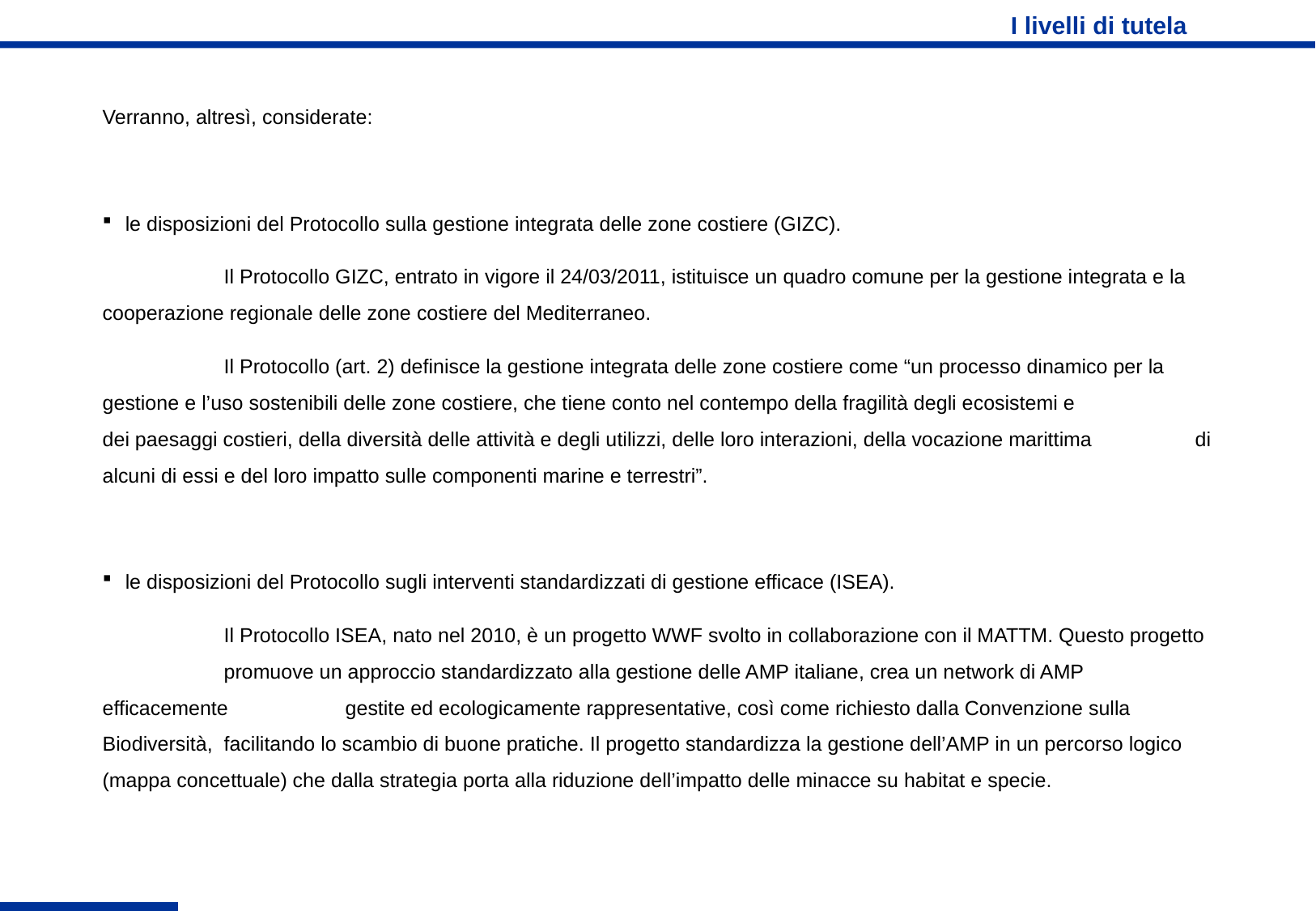

# I livelli di tutela
Verranno, altresì, considerate:

le disposizioni del Protocollo sulla gestione integrata delle zone costiere (GIZC).
	Il Protocollo GIZC, entrato in vigore il 24/03/2011, istituisce un quadro comune per la gestione integrata e la 	cooperazione regionale delle zone costiere del Mediterraneo.
	Il Protocollo (art. 2) definisce la gestione integrata delle zone costiere come “un processo dinamico per la 	gestione e l’uso sostenibili delle zone costiere, che tiene conto nel contempo della fragilità degli ecosistemi e 	dei paesaggi costieri, della diversità delle attività e degli utilizzi, delle loro interazioni, della vocazione marittima 	di alcuni di essi e del loro impatto sulle componenti marine e terrestri”.

le disposizioni del Protocollo sugli interventi standardizzati di gestione efficace (ISEA).
	Il Protocollo ISEA, nato nel 2010, è un progetto WWF svolto in collaborazione con il MATTM. Questo progetto 	promuove un approccio standardizzato alla gestione delle AMP italiane, crea un network di AMP efficacemente 	gestite ed ecologicamente rappresentative, così come richiesto dalla Convenzione sulla Biodiversità, 	facilitando lo scambio di buone pratiche. Il progetto standardizza la gestione dell’AMP in un percorso logico 	(mappa concettuale) che dalla strategia porta alla riduzione dell’impatto delle minacce su habitat e specie.